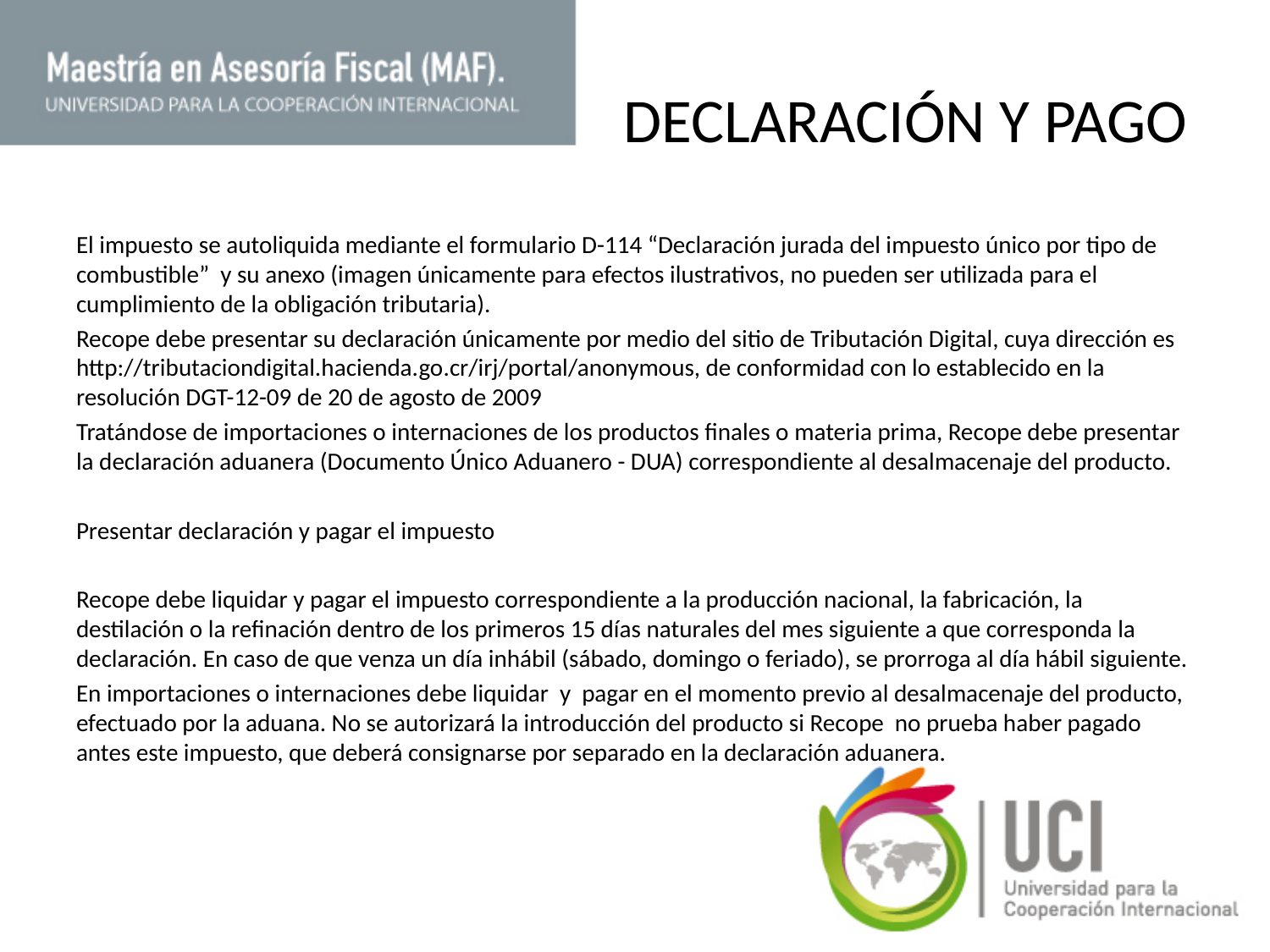

# DECLARACIÓN Y PAGO
El impuesto se autoliquida mediante el formulario D-114 “Declaración jurada del impuesto único por tipo de combustible”  y su anexo (imagen únicamente para efectos ilustrativos, no pueden ser utilizada para el cumplimiento de la obligación tributaria).
Recope debe presentar su declaración únicamente por medio del sitio de Tributación Digital, cuya dirección es http://tributaciondigital.hacienda.go.cr/irj/portal/anonymous, de conformidad con lo establecido en la resolución DGT-12-09 de 20 de agosto de 2009
Tratándose de importaciones o internaciones de los productos finales o materia prima, Recope debe presentar la declaración aduanera (Documento Único Aduanero - DUA) correspondiente al desalmacenaje del producto.

Presentar declaración y pagar el impuesto

Recope debe liquidar y pagar el impuesto correspondiente a la producción nacional, la fabricación, la destilación o la refinación dentro de los primeros 15 días naturales del mes siguiente a que corresponda la declaración. En caso de que venza un día inhábil (sábado, domingo o feriado), se prorroga al día hábil siguiente.
En importaciones o internaciones debe liquidar  y  pagar en el momento previo al desalmacenaje del producto, efectuado por la aduana. No se autorizará la introducción del producto si Recope  no prueba haber pagado antes este impuesto, que deberá consignarse por separado en la declaración aduanera.